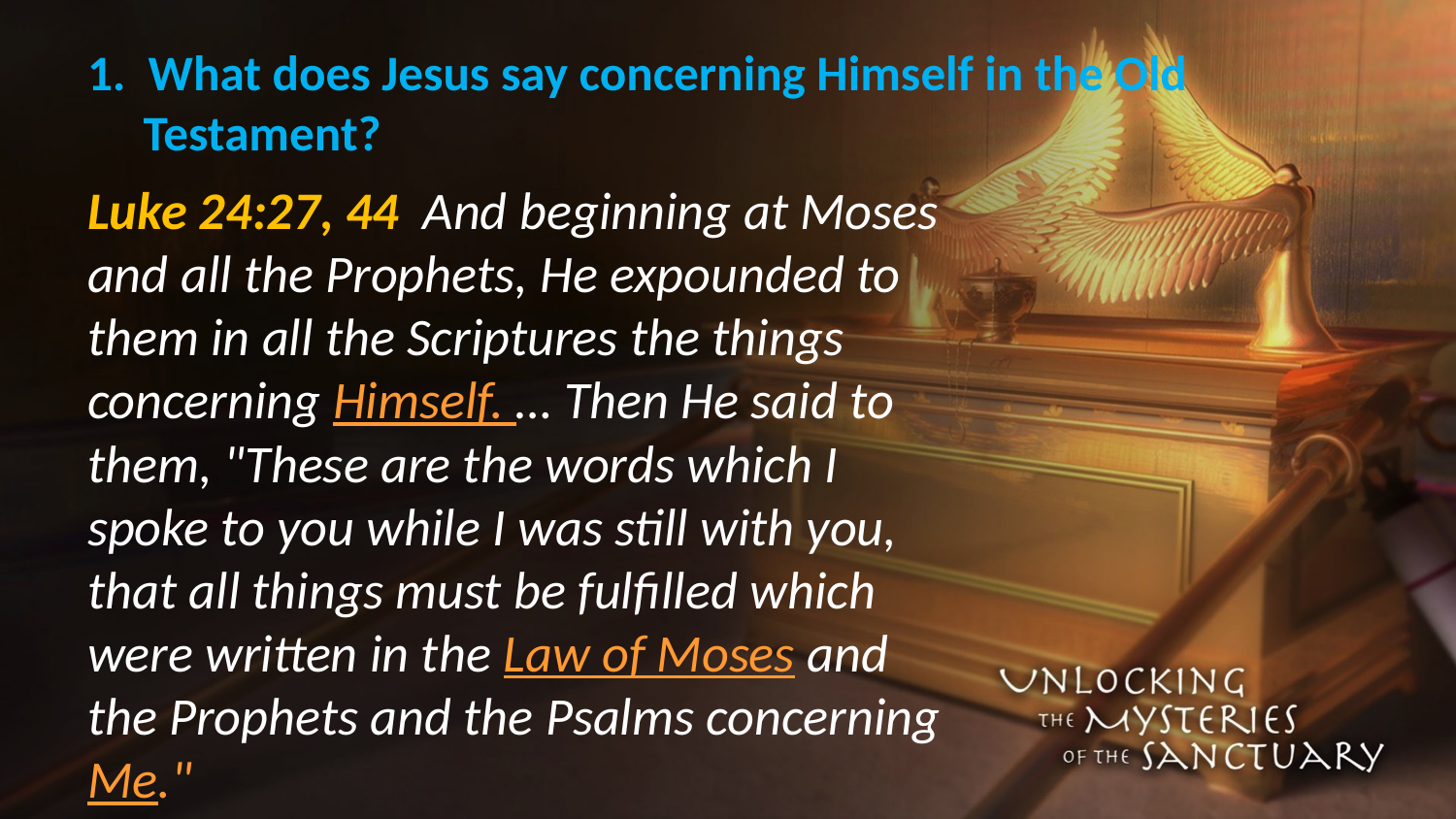

# 1.  What does Jesus say concerning Himself in the Old Testament?
Luke 24:27, 44  And beginning at Moses and all the Prophets, He expounded to them in all the Scriptures the things concerning Himself. … Then He said to them, "These are the words which I spoke to you while I was still with you, that all things must be fulfilled which were written in the Law of Moses and the Prophets and the Psalms concerning Me."